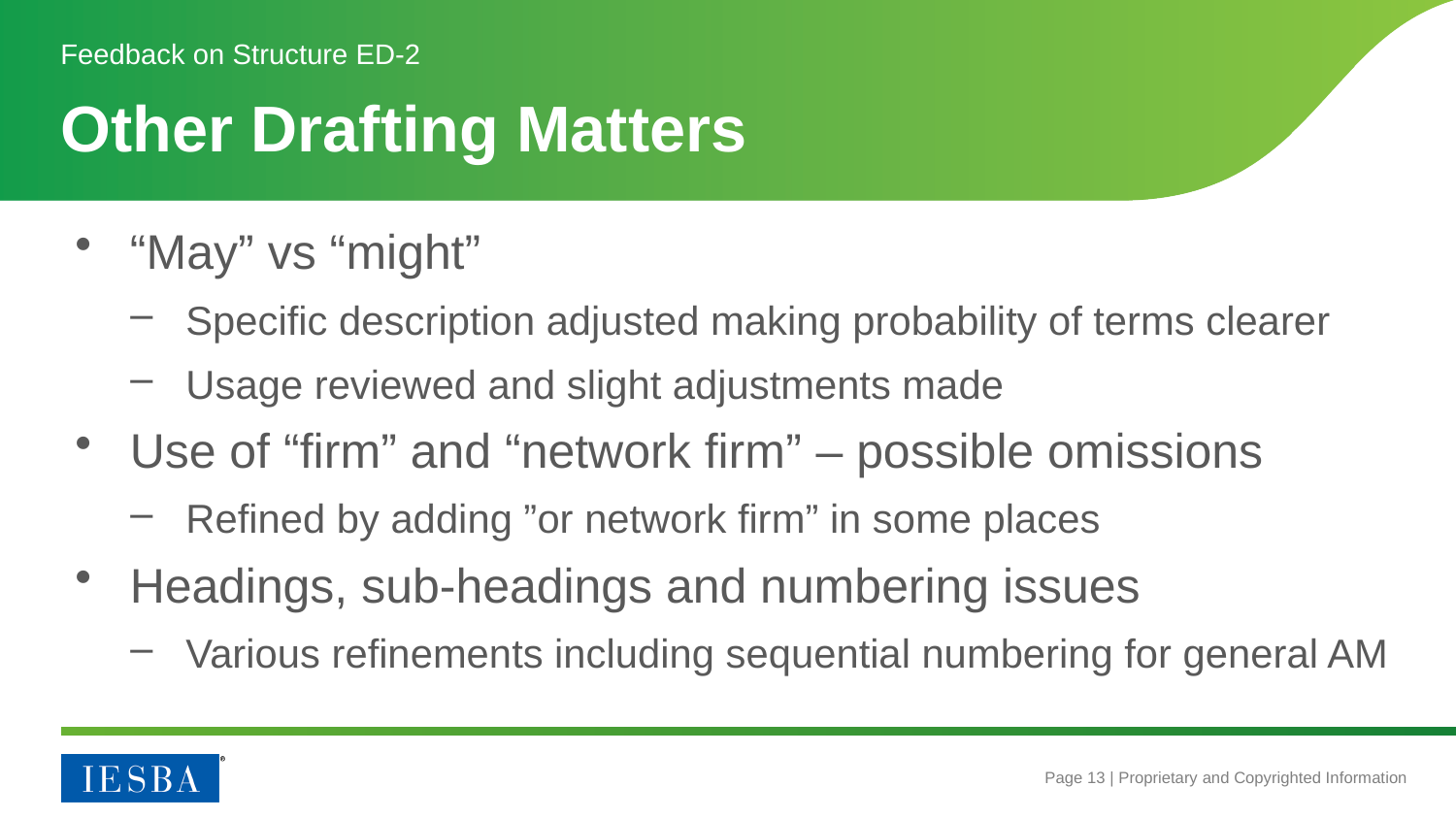

Feedback on Structure ED-2

# Other Drafting Matters
“May” vs “might”
Specific description adjusted making probability of terms clearer
Usage reviewed and slight adjustments made
Use of “firm” and “network firm” – possible omissions
Refined by adding ”or network firm” in some places
Headings, sub-headings and numbering issues
Various refinements including sequential numbering for general AM